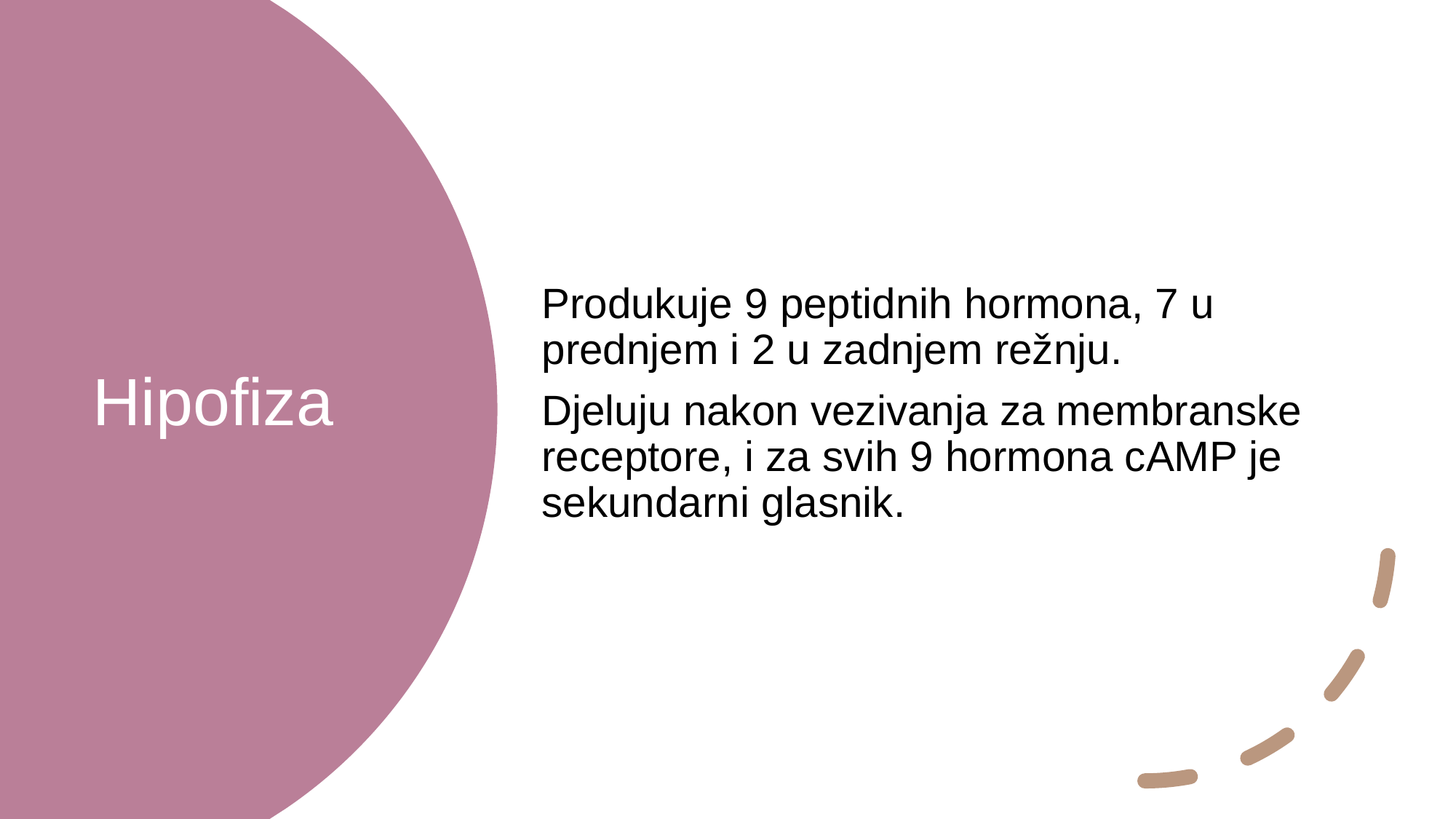

Produkuje 9 peptidnih hormona, 7 u prednjem i 2 u zadnjem režnju.
Djeluju nakon vezivanja za membranske receptore, i za svih 9 hormona cAMP je sekundarni glasnik.
# Hipofiza